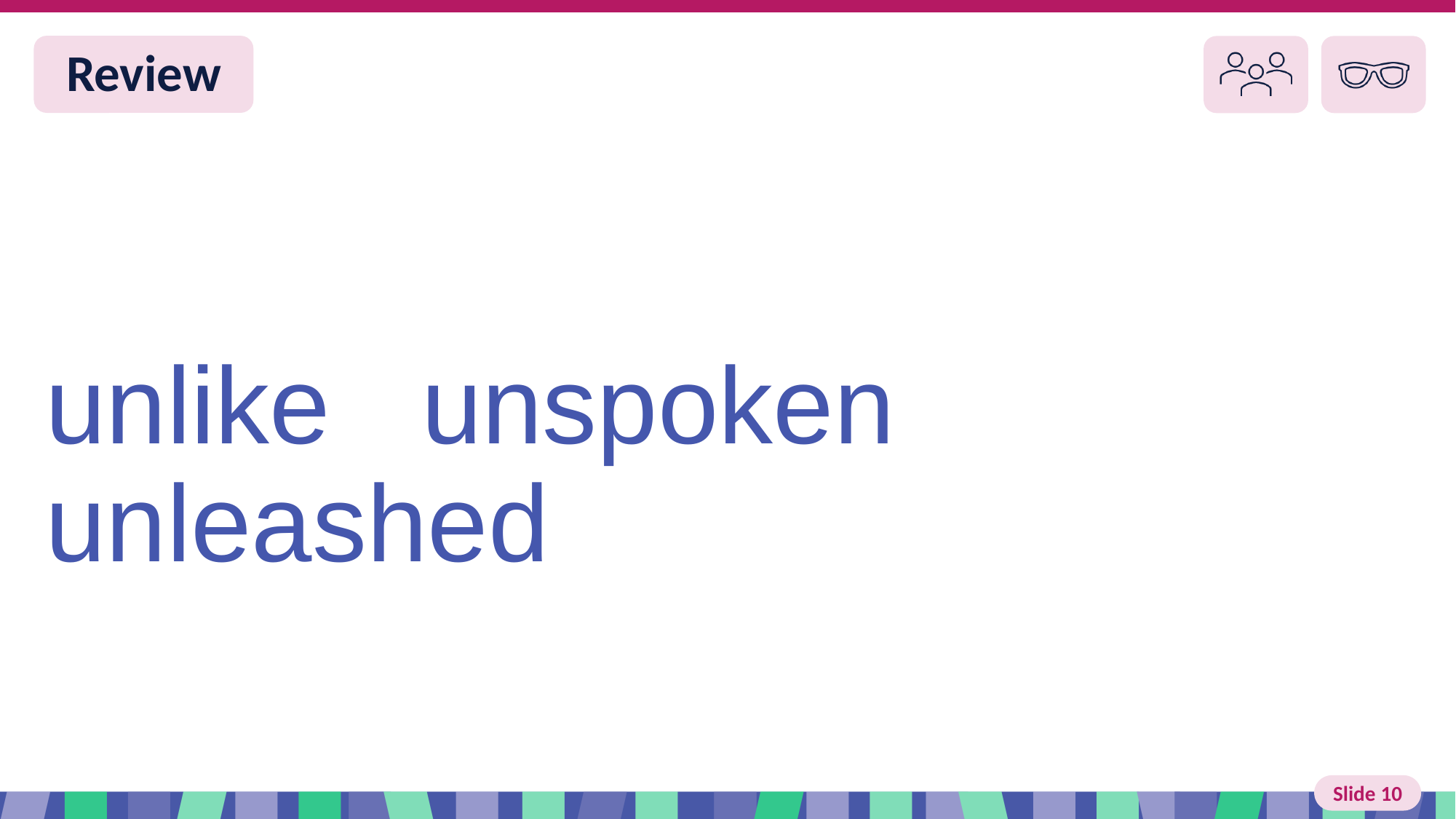

Slide 10 Review You do
unlike   unspoken   unleashed